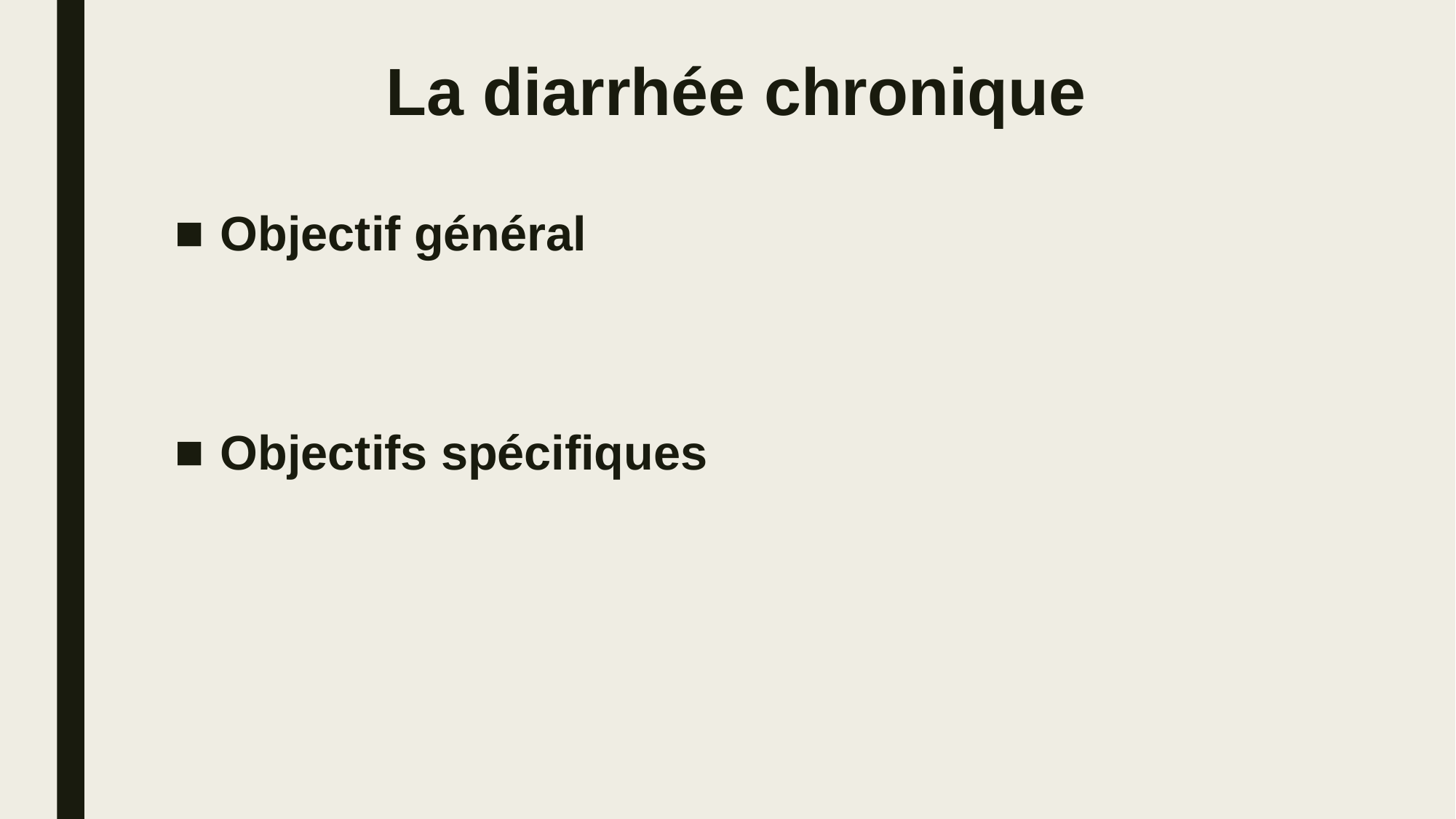

# La diarrhée chronique
Objectif général

Objectifs spécifiques